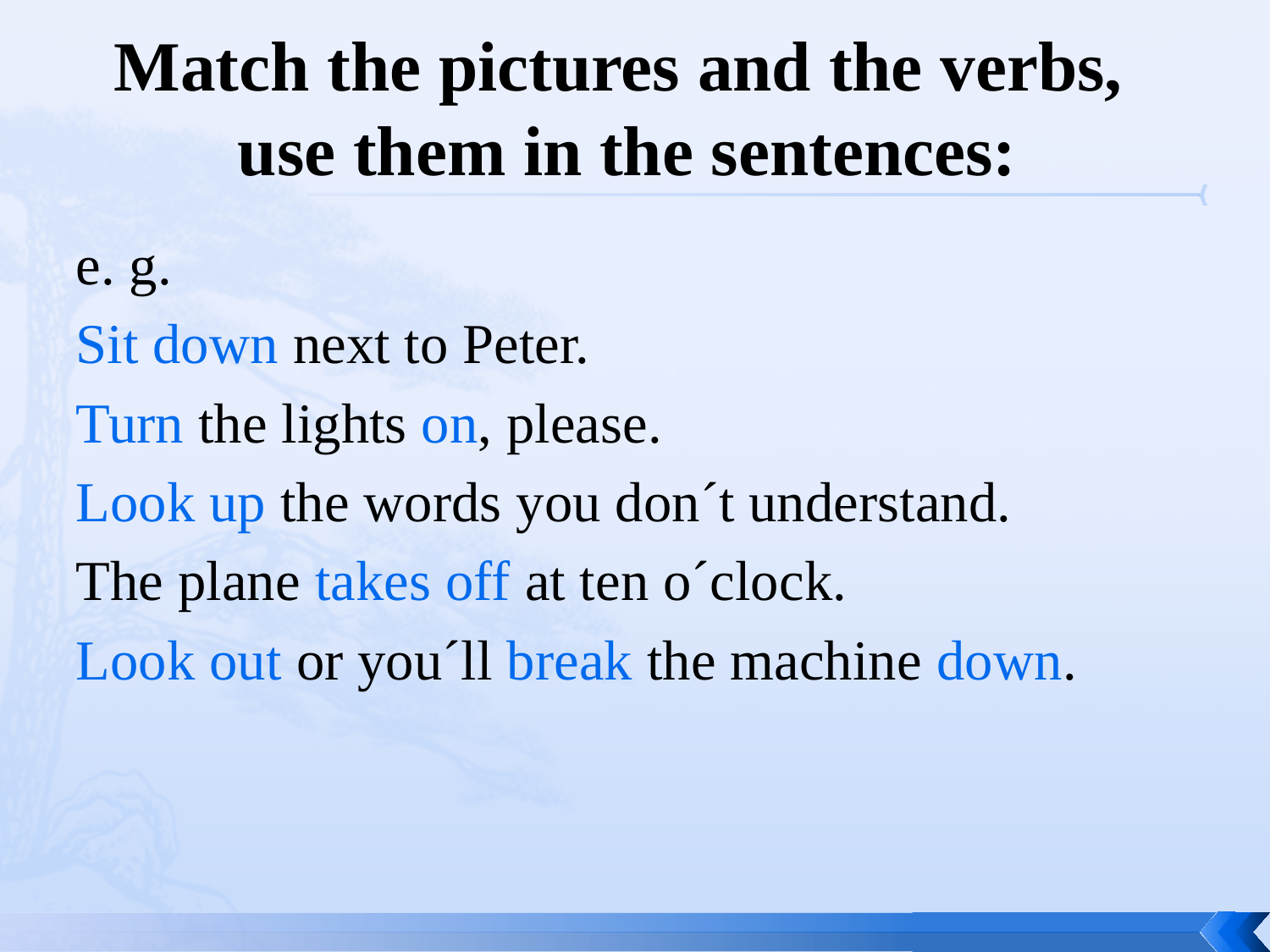

# Match the pictures and the verbs, use them in the sentences:
e. g.
Sit down next to Peter.
Turn the lights on, please.
Look up the words you don´t understand.
The plane takes off at ten o´clock.
Look out or you´ll break the machine down.